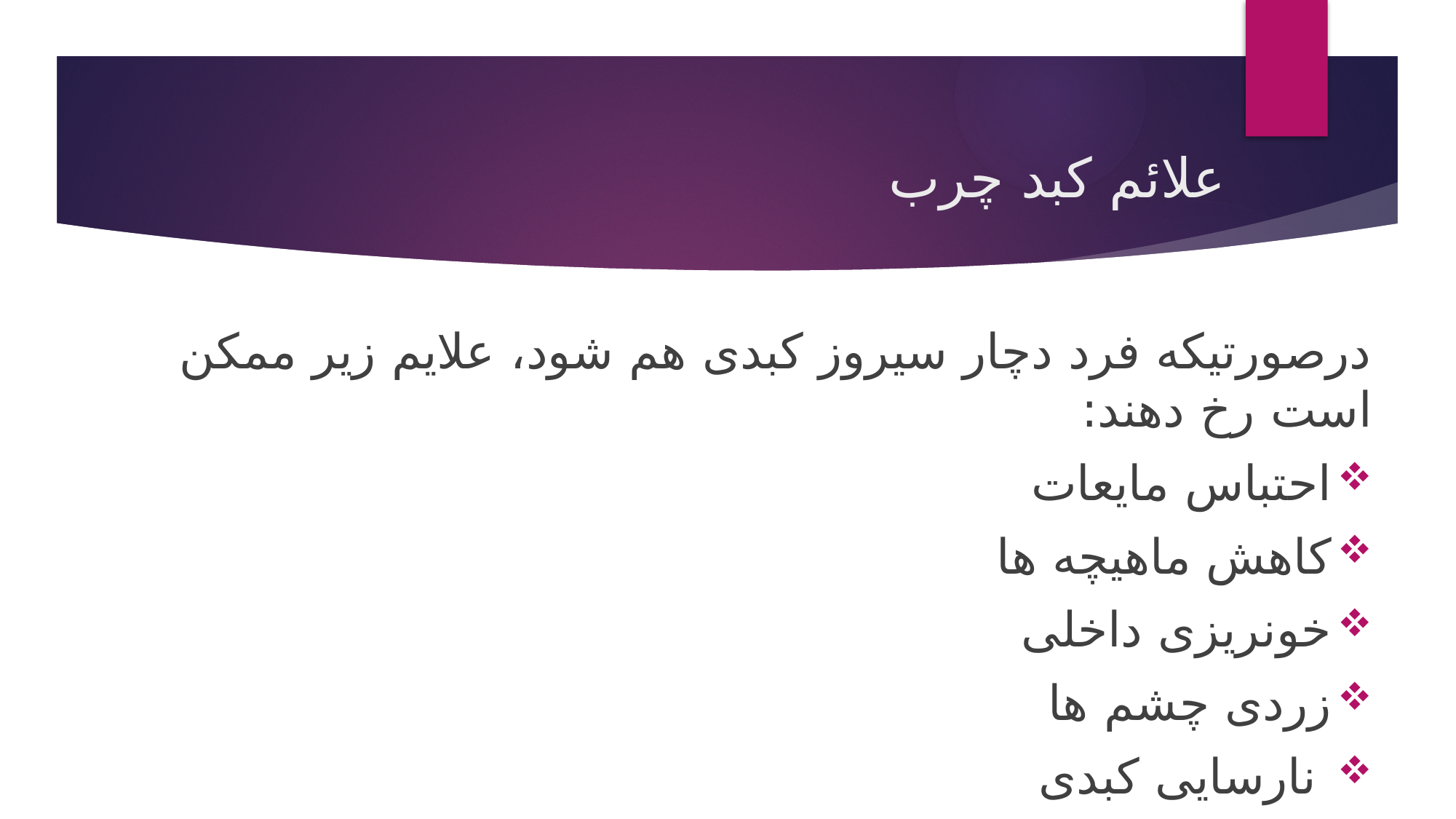

# علائم کبد چرب
درصورتیکه فرد دچار سیروز کبدی هم شود، علایم زیر ممکن است رخ دهند:
احتباس مایعات
کاهش ماهیچه ها
خونریزی داخلی
زردی چشم ها
 نارسایی کبدی